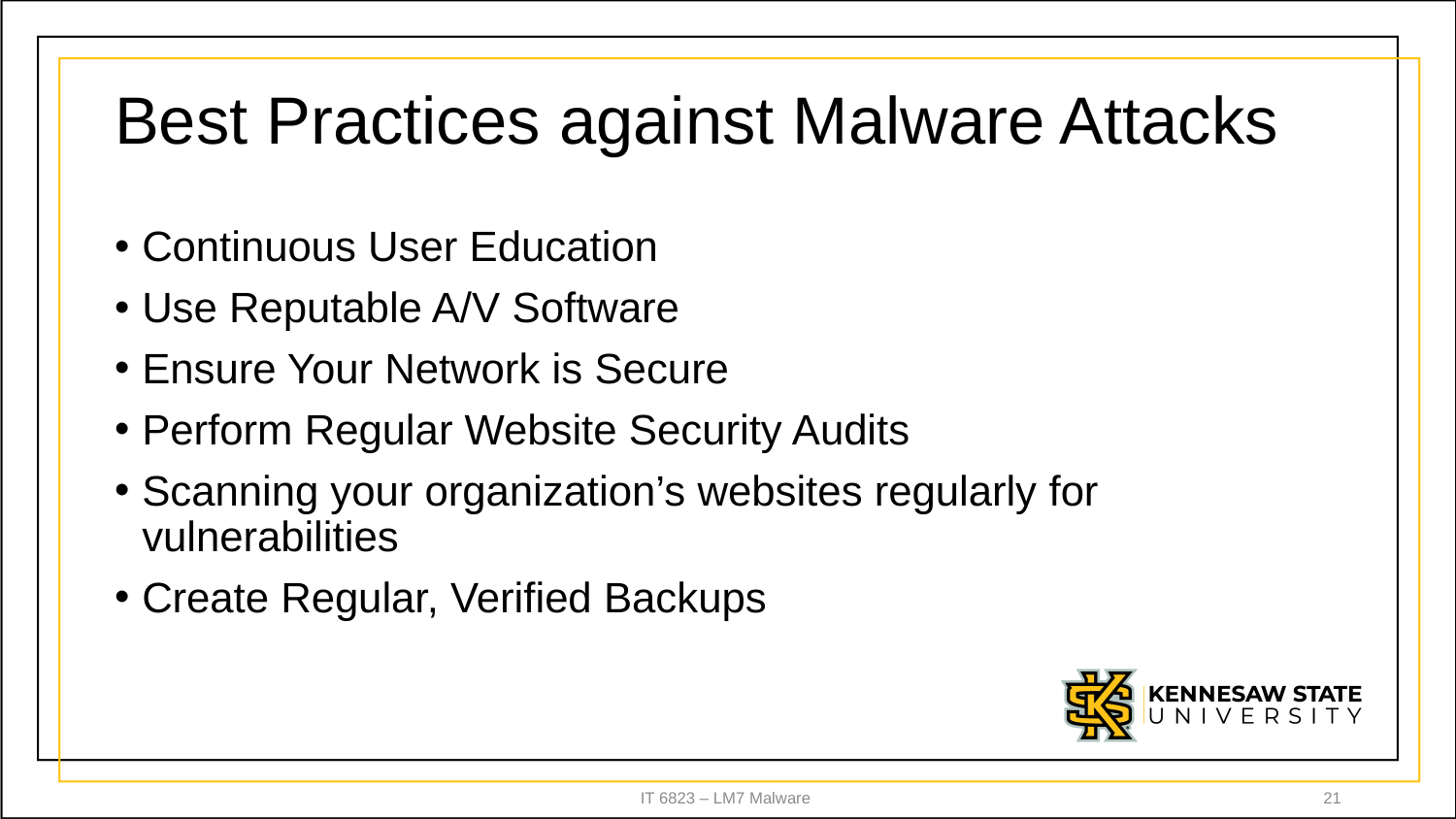

# Best Practices against Malware Attacks
Continuous User Education
Use Reputable A/V Software
Ensure Your Network is Secure
Perform Regular Website Security Audits
Scanning your organization’s websites regularly for vulnerabilities
Create Regular, Verified Backups

IT 6823 – LM7 Malware
21